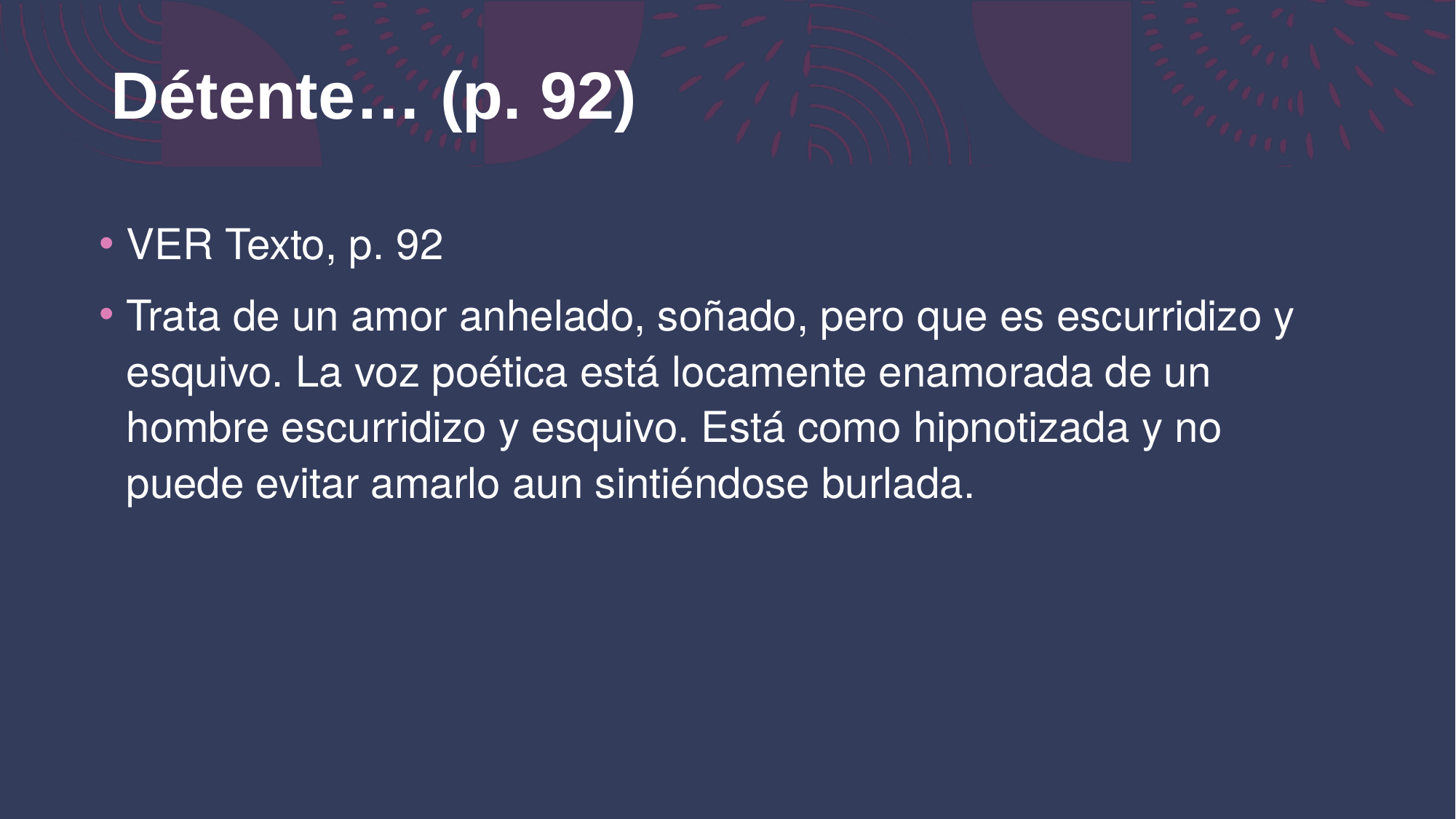

# Détente… (p. 92)
VER Texto, p. 92
Trata de un amor anhelado, soñado, pero que es escurridizo y esquivo. La voz poética está locamente enamorada de un hombre escurridizo y esquivo. Está como hipnotizada y no puede evitar amarlo aun sintiéndose burlada.